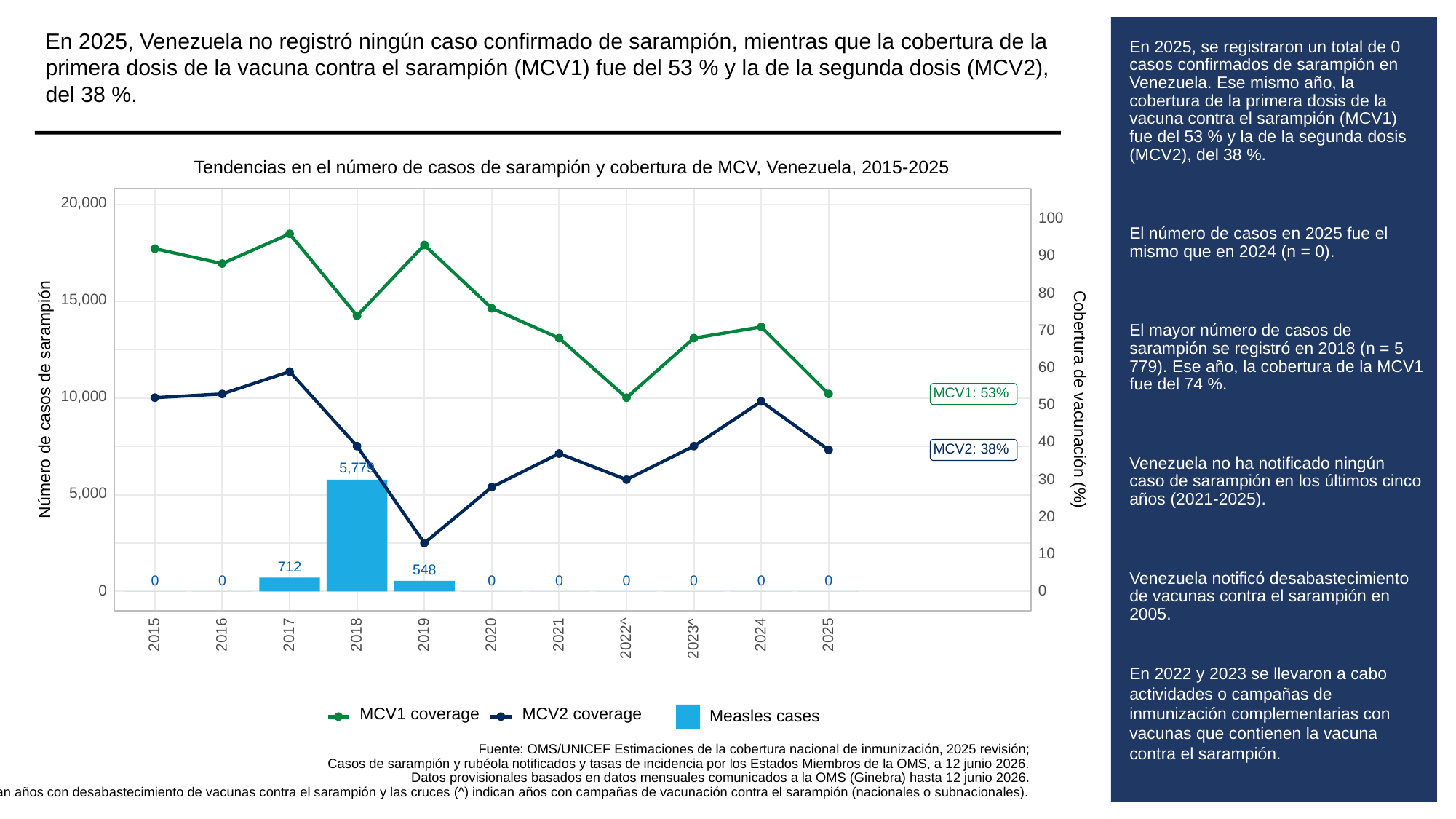

En 2025, Venezuela no registró ningún caso confirmado de sarampión, mientras que la cobertura de la primera dosis de la vacuna contra el sarampión (MCV1) fue del 53 % y la de la segunda dosis (MCV2), del 38 %.
# En 2025, se registraron un total de 0 casos confirmados de sarampión en Venezuela. Ese mismo año, la cobertura de la primera dosis de la vacuna contra el sarampión (MCV1) fue del 53 % y la de la segunda dosis (MCV2), del 38 %.

El número de casos en 2025 fue el mismo que en 2024 (n = 0).

El mayor número de casos de sarampión se registró en 2018 (n = 5 779). Ese año, la cobertura de la MCV1 fue del 74 %.

Venezuela no ha notificado ningún caso de sarampión en los últimos cinco años (2021-2025).

Venezuela notificó desabastecimiento de vacunas contra el sarampión en 2005.

En 2022 y 2023 se llevaron a cabo actividades o campañas de inmunización complementarias con vacunas que contienen la vacuna contra el sarampión.

Tendencias en el número de casos de sarampión y cobertura de MCV, Venezuela, 2015-2025

20,000

100

90

80
15,000

70

60

MCV1: 53%

10,000
Cobertura de vacunación (%)
Número de casos de sarampión

50
40

MCV2: 38%

5,779
30

5,000

20

10
712
548
0
0
0
0
0
0
0
0

0
0

2015
2016
2017
2018
2019
2020
2021
2024
2025
2023^
2022^

MCV1 coverage
MCV2 coverage
Measles cases

Fuente: OMS/UNICEF Estimaciones de la cobertura nacional de inmunización, 2025 revisión;
Casos de sarampión y rubéola notificados y tasas de incidencia por los Estados Miembros de la OMS, a 12 junio 2026.
Datos provisionales basados en datos mensuales comunicados a la OMS (Ginebra) hasta 12 junio 2026.
Nota: Los asteriscos (*) indican años con desabastecimiento de vacunas contra el sarampión y las cruces (^) indican años con campañas de vacunación contra el sarampión (nacionales o subnacionales).